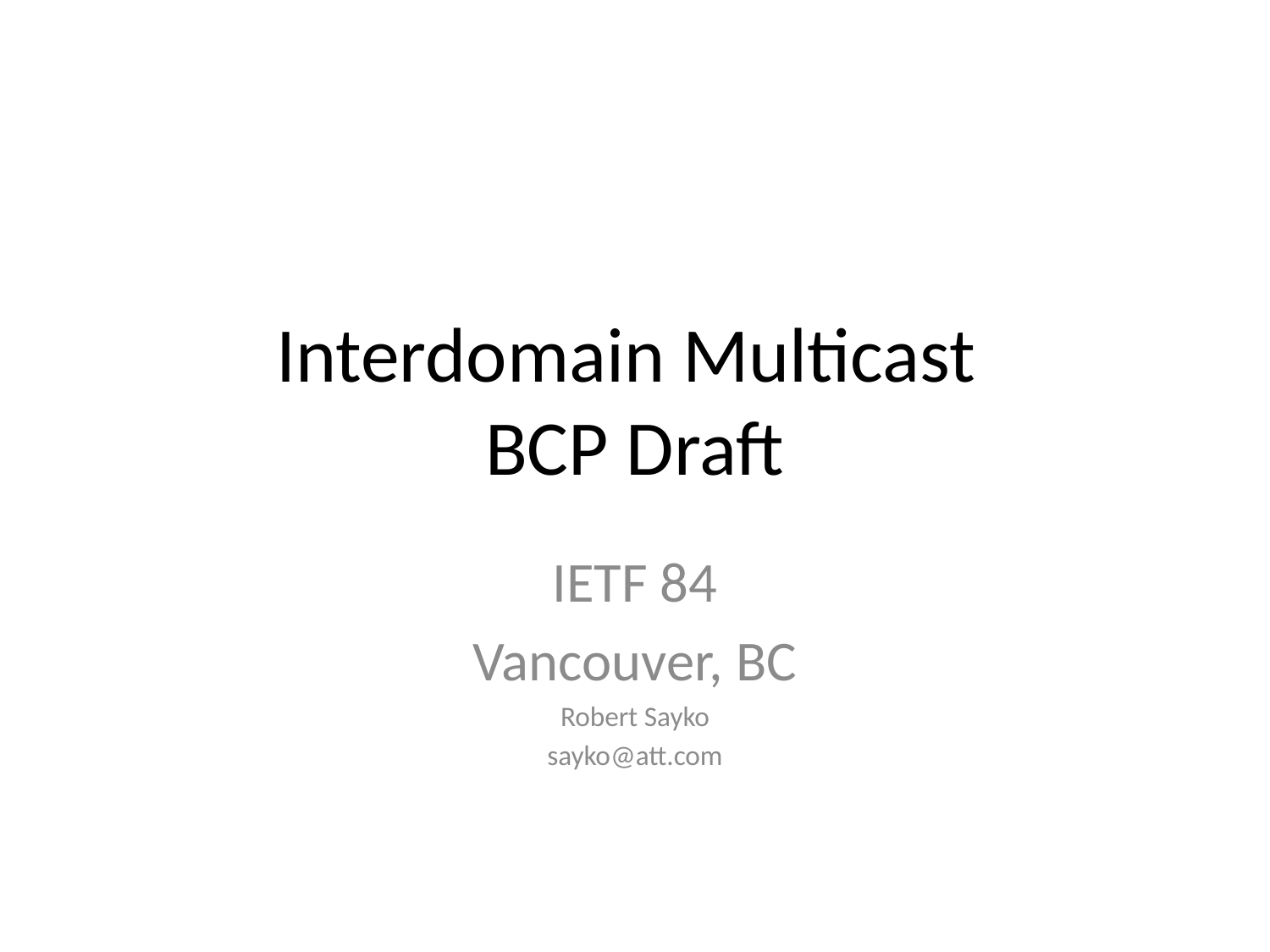

# Interdomain Multicast BCP Draft
IETF 84
Vancouver, BC
Robert Sayko
sayko@att.com